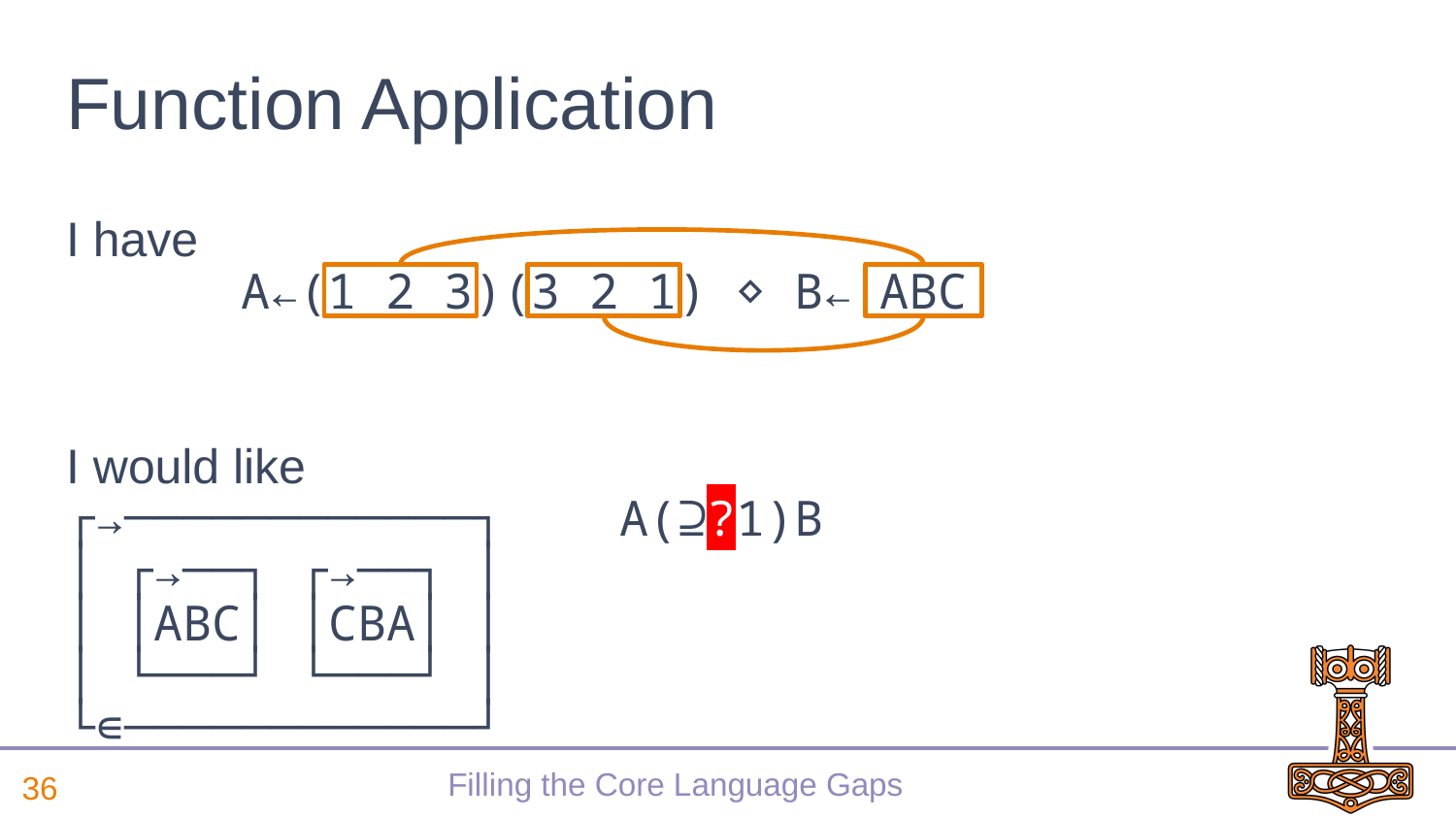

# Function Application
I have
      A←(     )(     ) ⋄ B←

I would like
┌→────────────┐    A(⊇?1)B
│ ┌→──┐ ┌→──┐ │
│ │ABC│ │CBA│ │
│ └───┘ └───┘ │
└∊────────────┘
1 2 3
3 2 1
ABC